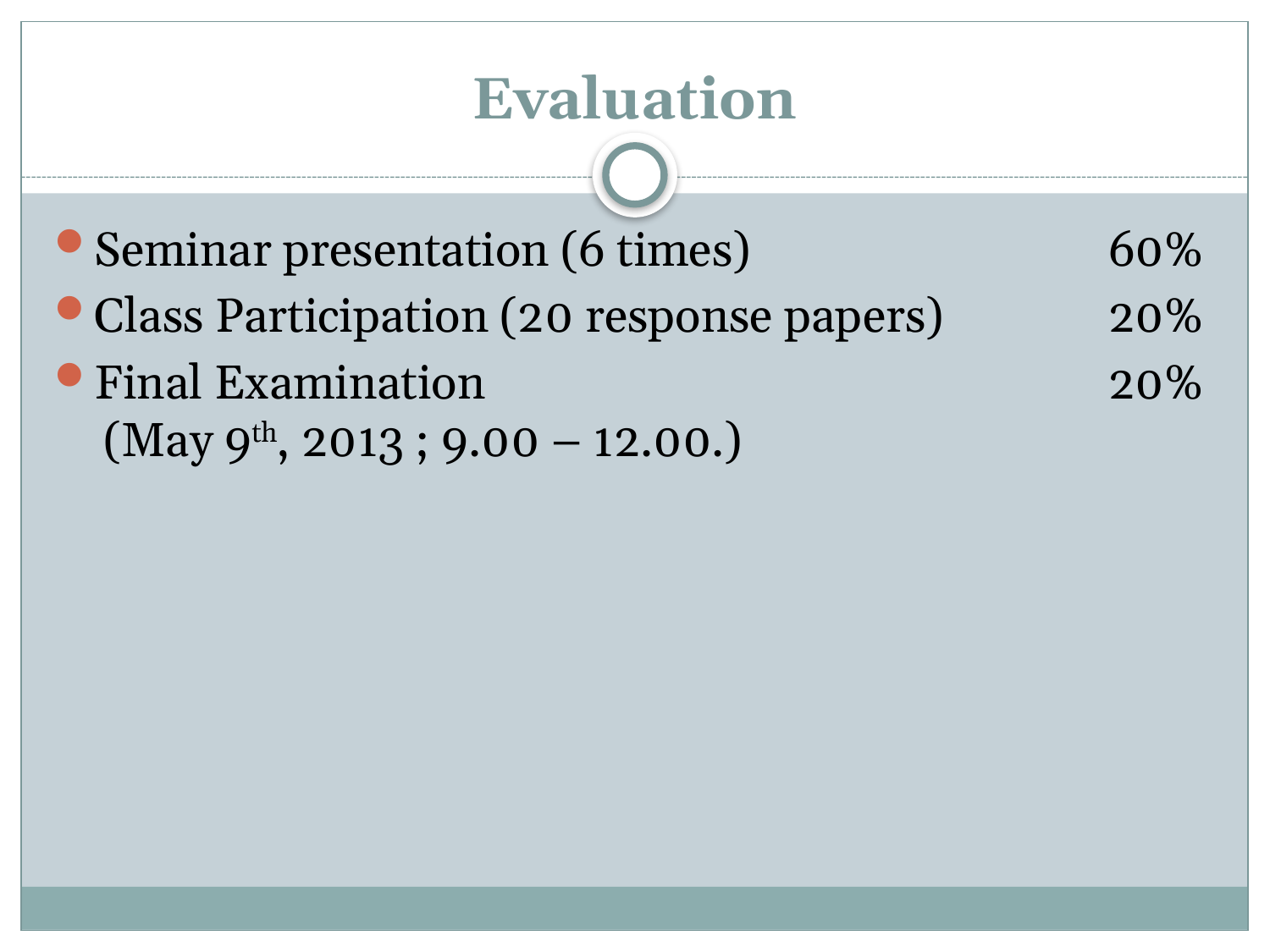

# Evaluation
Seminar presentation (6 times)			60%
Class Participation (20 response papers)		20%
Final Examination					20%  (May 9th, 2013 ; 9.00 – 12.00.)